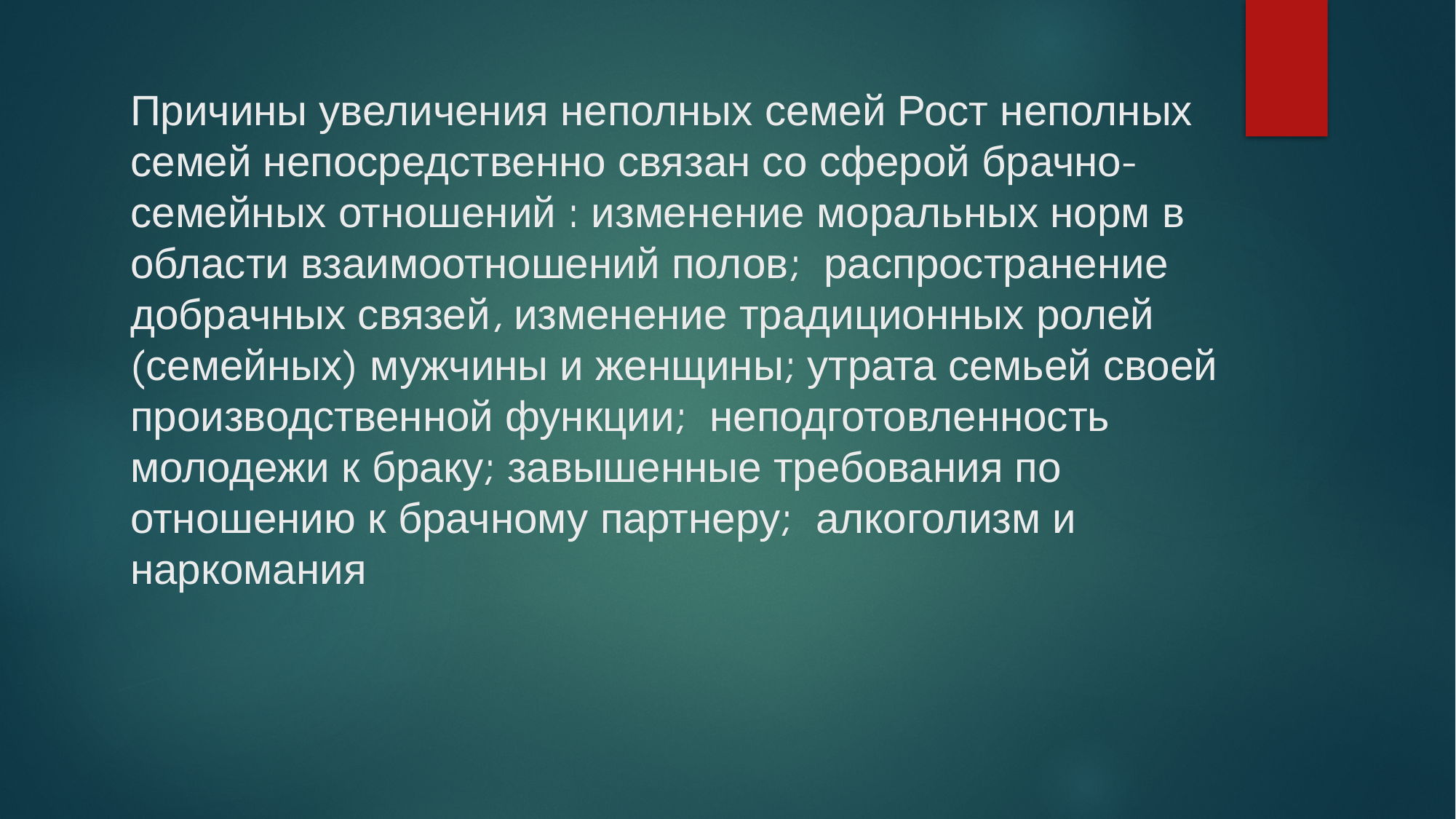

# Причины увеличения неполных семей Рост неполных семей непосредственно связан со сферой брачно-семейных отношений : изменение моральных норм в области взаимоотношений полов;  распространение добрачных связей, изменение традиционных ролей (семейных) мужчины и женщины; утрата семьей своей производственной функции;  неподготовленность молодежи к браку; завышенные требования по отношению к брачному партнеру;  алкоголизм и наркомания